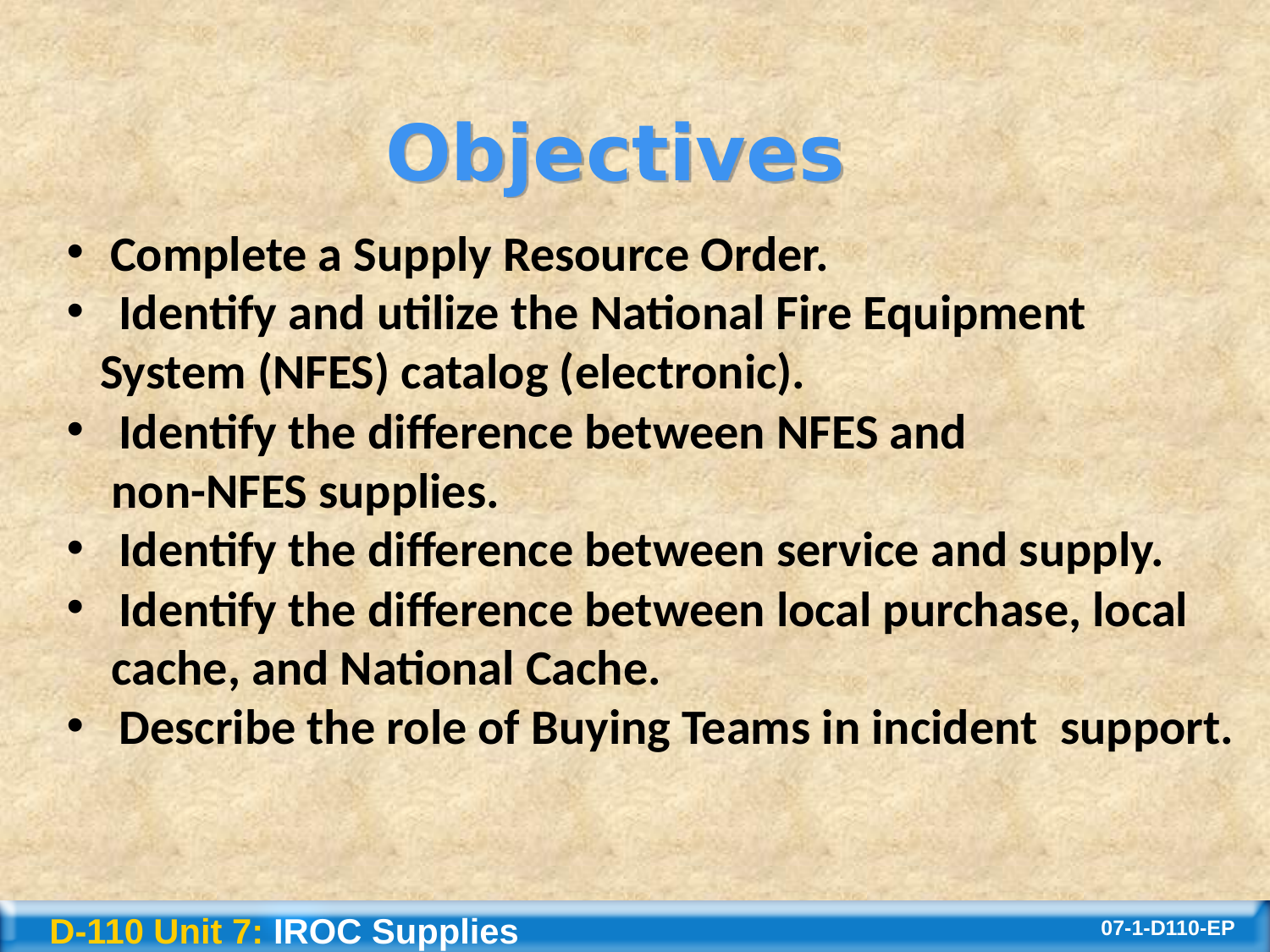

Objectives
 Complete a Supply Resource Order.
  Identify and utilize the National Fire Equipment
   System (NFES) catalog (electronic).
  Identify the difference between NFES and
    non-NFES supplies.
  Identify the difference between service and supply.
  Identify the difference between local purchase, local
    cache, and National Cache.
  Describe the role of Buying Teams in incident  support.
D-110 Unit 7: IROC Supplies
07-1-D110-EP